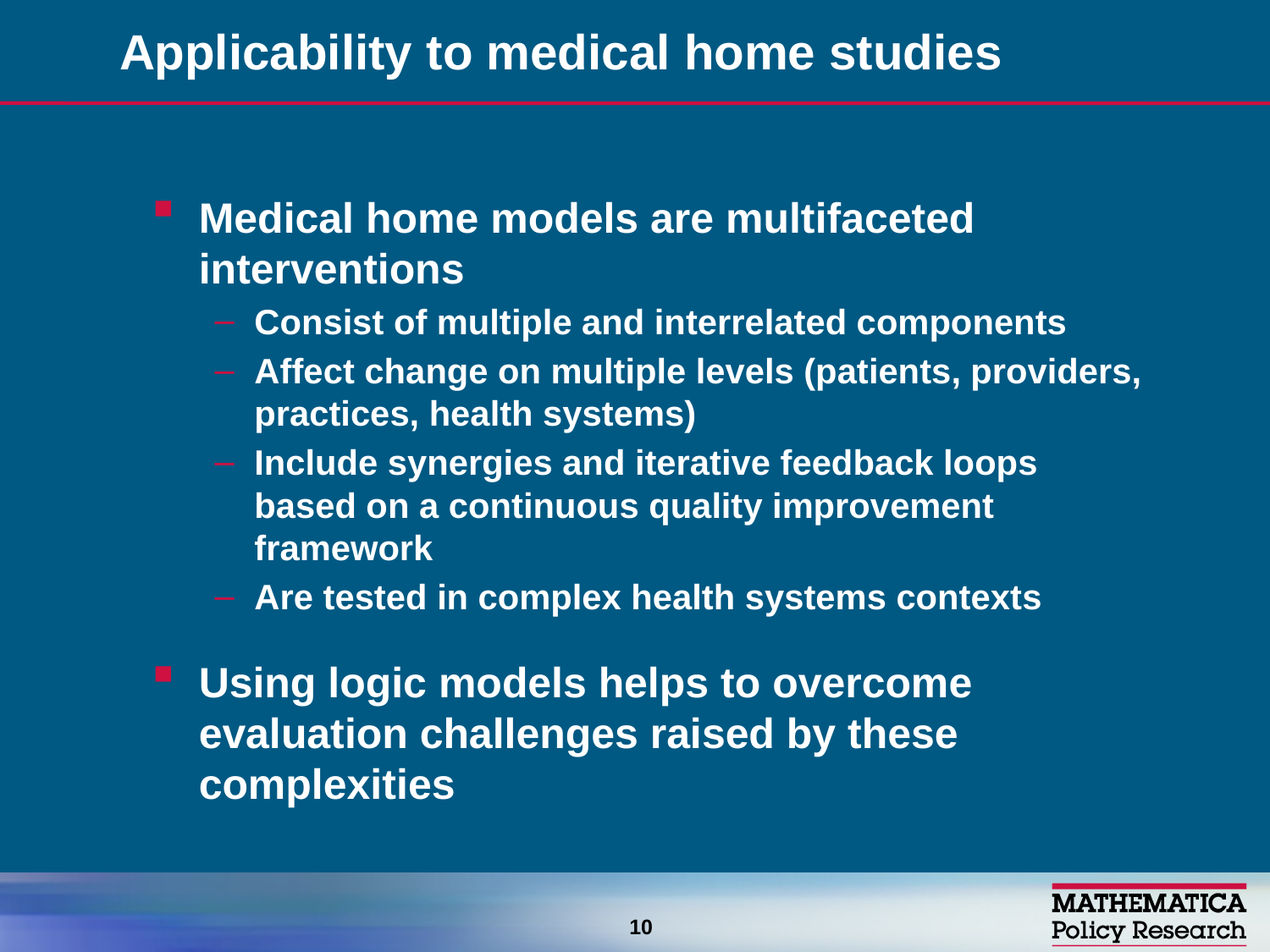

# Applicability to medical home studies
Medical home models are multifaceted interventions
Consist of multiple and interrelated components
Affect change on multiple levels (patients, providers, practices, health systems)
Include synergies and iterative feedback loops based on a continuous quality improvement framework
Are tested in complex health systems contexts
Using logic models helps to overcome evaluation challenges raised by these complexities
10